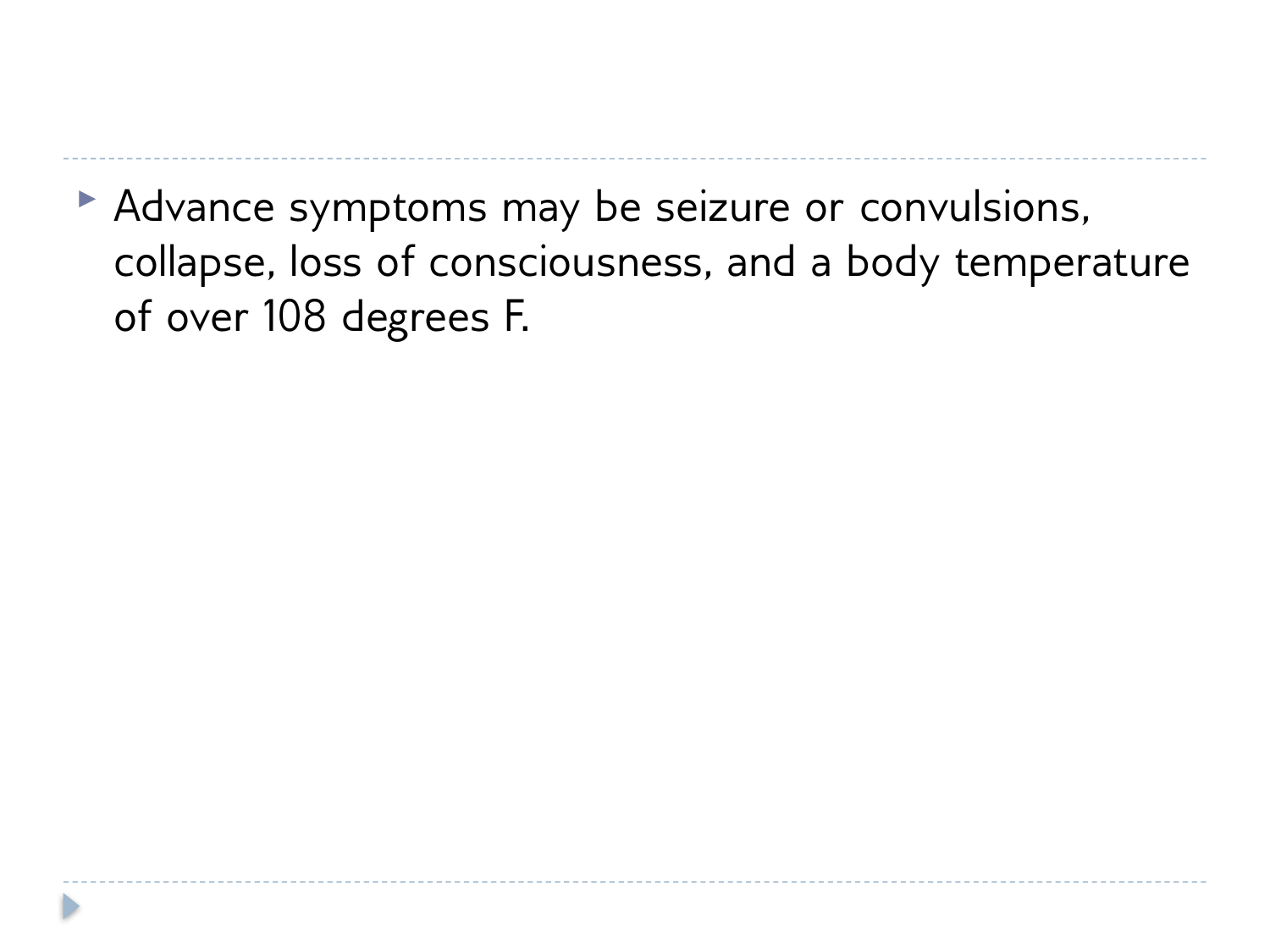

#
Advance symptoms may be seizure or convulsions, collapse, loss of consciousness, and a body temperature of over 108 degrees F.